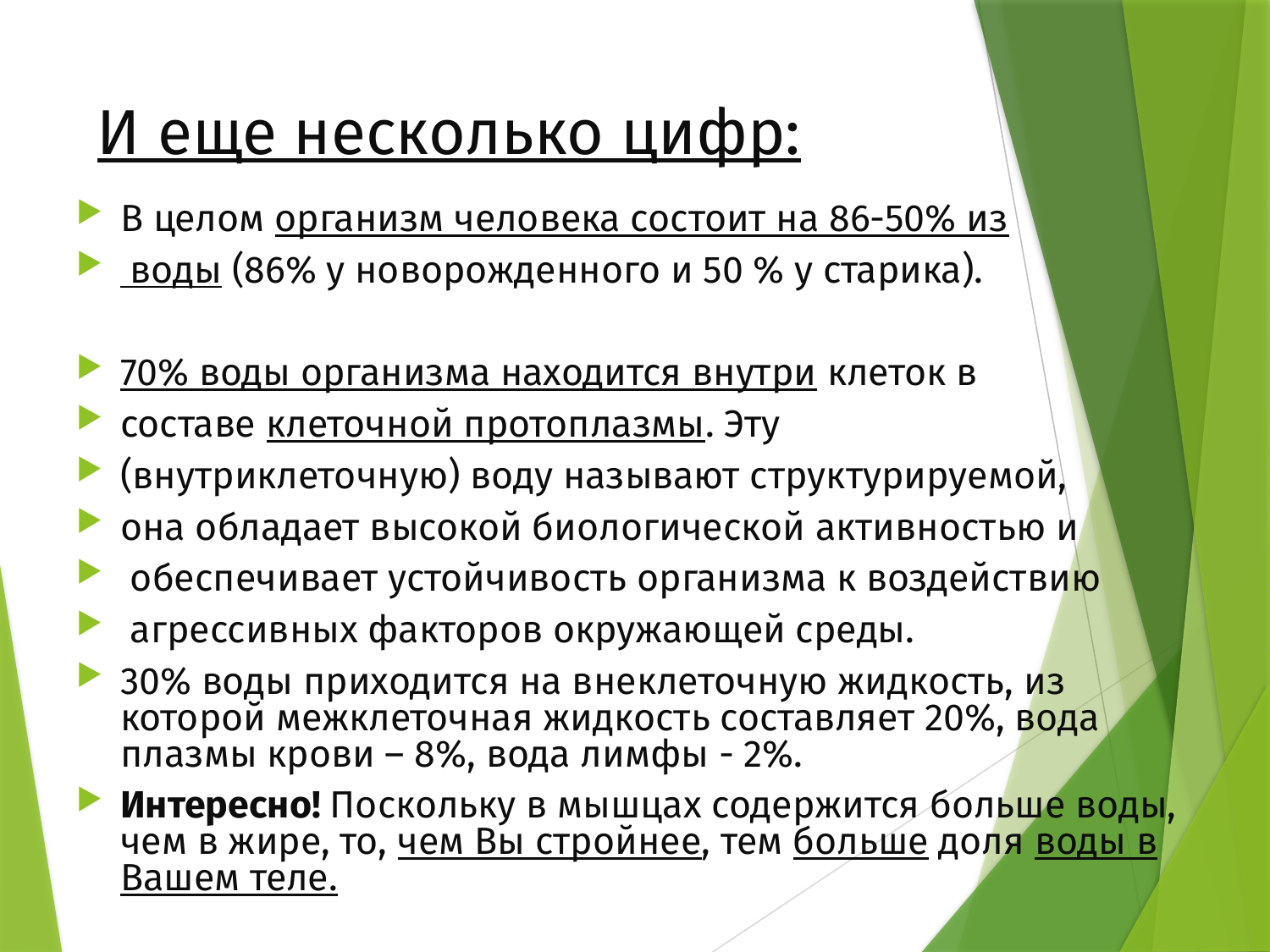

# И еще несколько цифр:
В целом организм человека состоит на 86-50% из
 воды (86% у новорожденного и 50 % у старика).

70% воды организма находится внутри клеток в
составе клеточной протоплазмы. Эту
(внутриклеточную) воду называют структурируемой,
она обладает высокой биологической активностью и
 обеспечивает устойчивость организма к воздействию
 агрессивных факторов окружающей среды.
30% воды приходится на внеклеточную жидкость, из которой межклеточная жидкость составляет 20%, вода плазмы крови – 8%, вода лимфы - 2%.
Интересно! Поскольку в мышцах содержится больше воды, чем в жире, то, чем Вы стройнее, тем больше доля воды в Вашем теле.